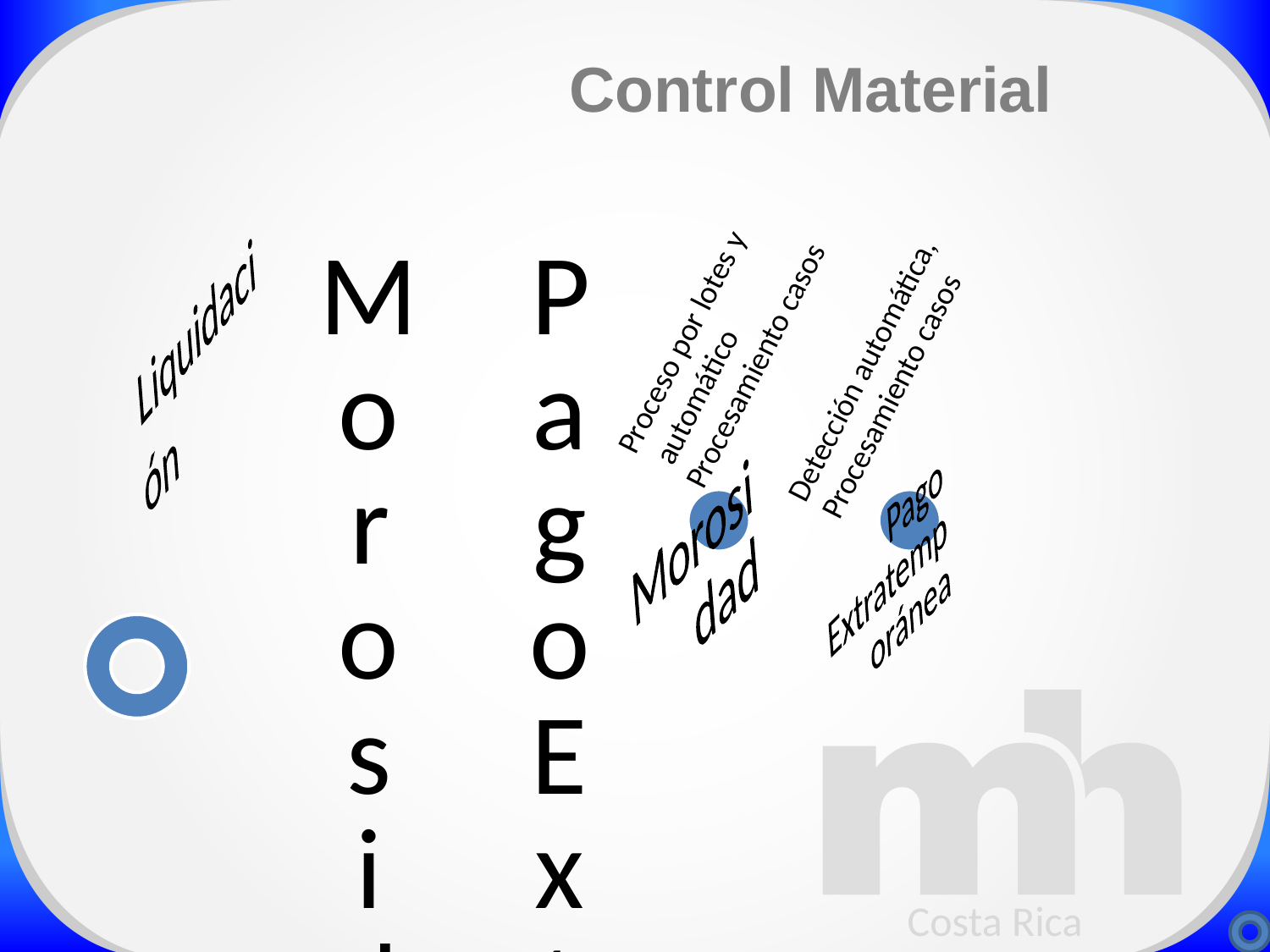

Control Material
Pago
Proceso por lotes y
 automático
Procesamiento casos
Detección automática,
Procesamiento casos
Costa Rica